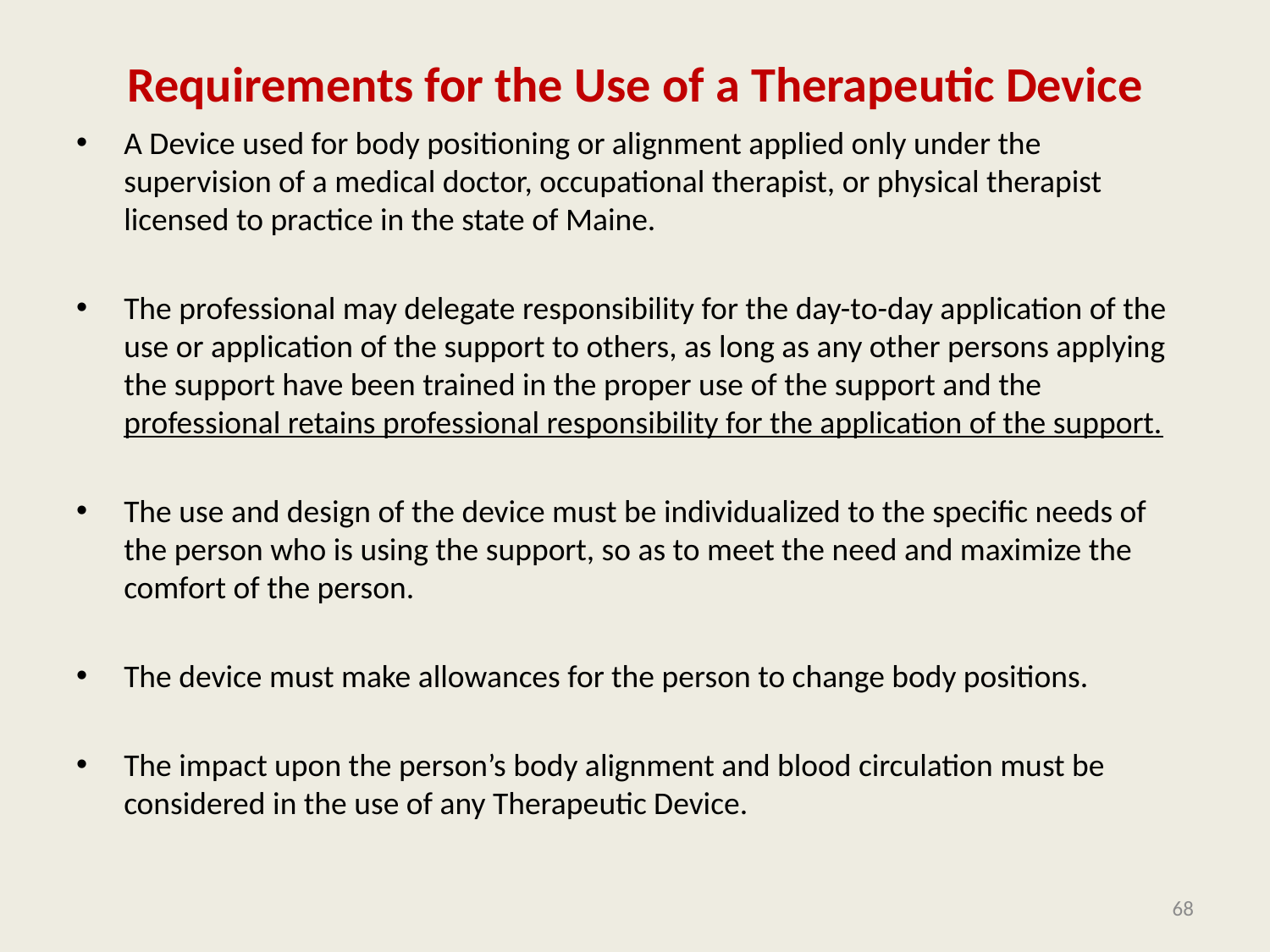

# Requirements for the Use of a Therapeutic Device
A Device used for body positioning or alignment applied only under the supervision of a medical doctor, occupational therapist, or physical therapist licensed to practice in the state of Maine.

The professional may delegate responsibility for the day-to-day application of the use or application of the support to others, as long as any other persons applying the support have been trained in the proper use of the support and the professional retains professional responsibility for the application of the support.

The use and design of the device must be individualized to the specific needs of the person who is using the support, so as to meet the need and maximize the comfort of the person.

The device must make allowances for the person to change body positions.

The impact upon the person’s body alignment and blood circulation must be considered in the use of any Therapeutic Device.
68